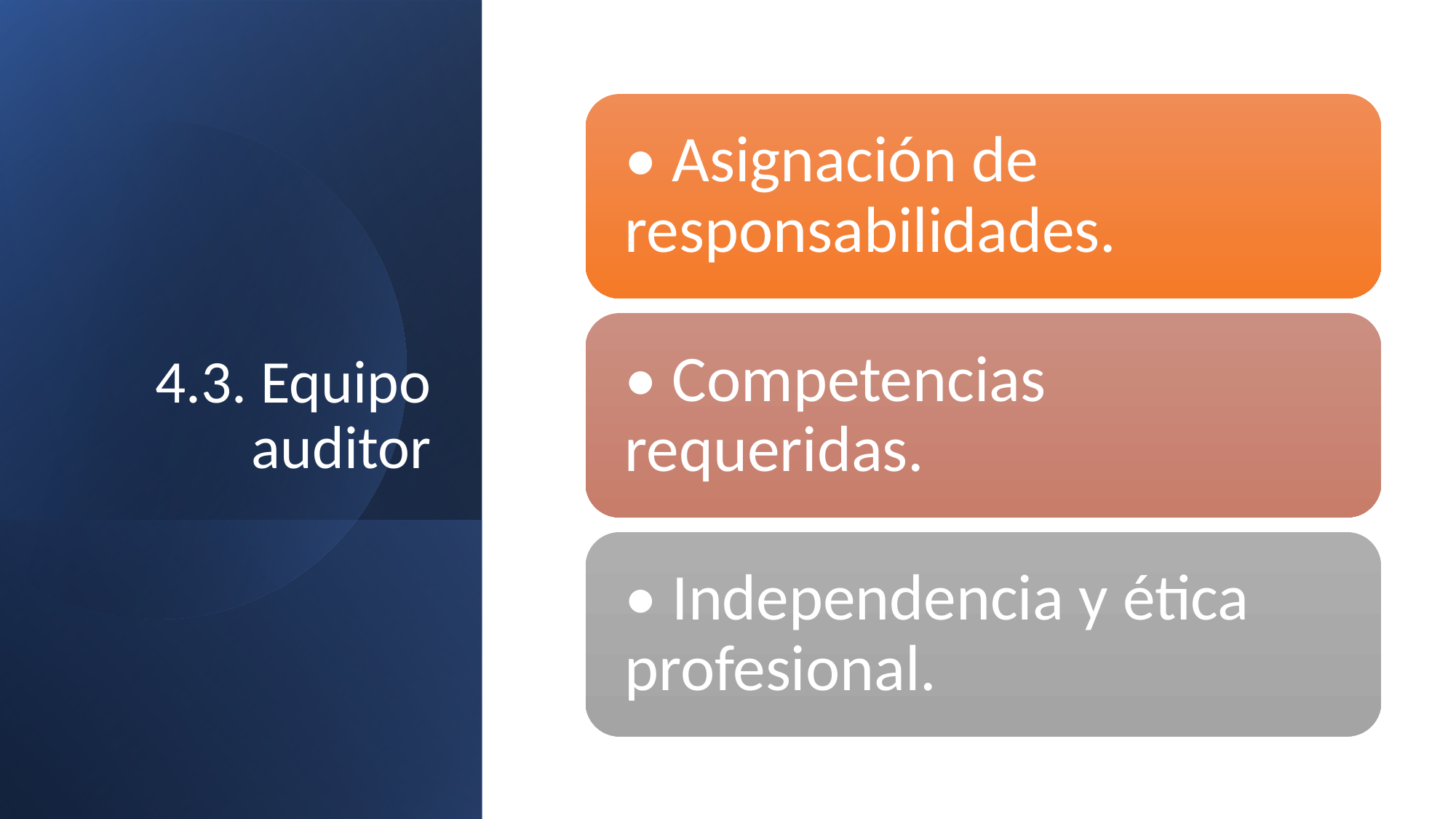

• Asignación de responsabilidades.
• Competencias requeridas.
• Independencia y ética profesional.

# 4.3. Equipo auditor